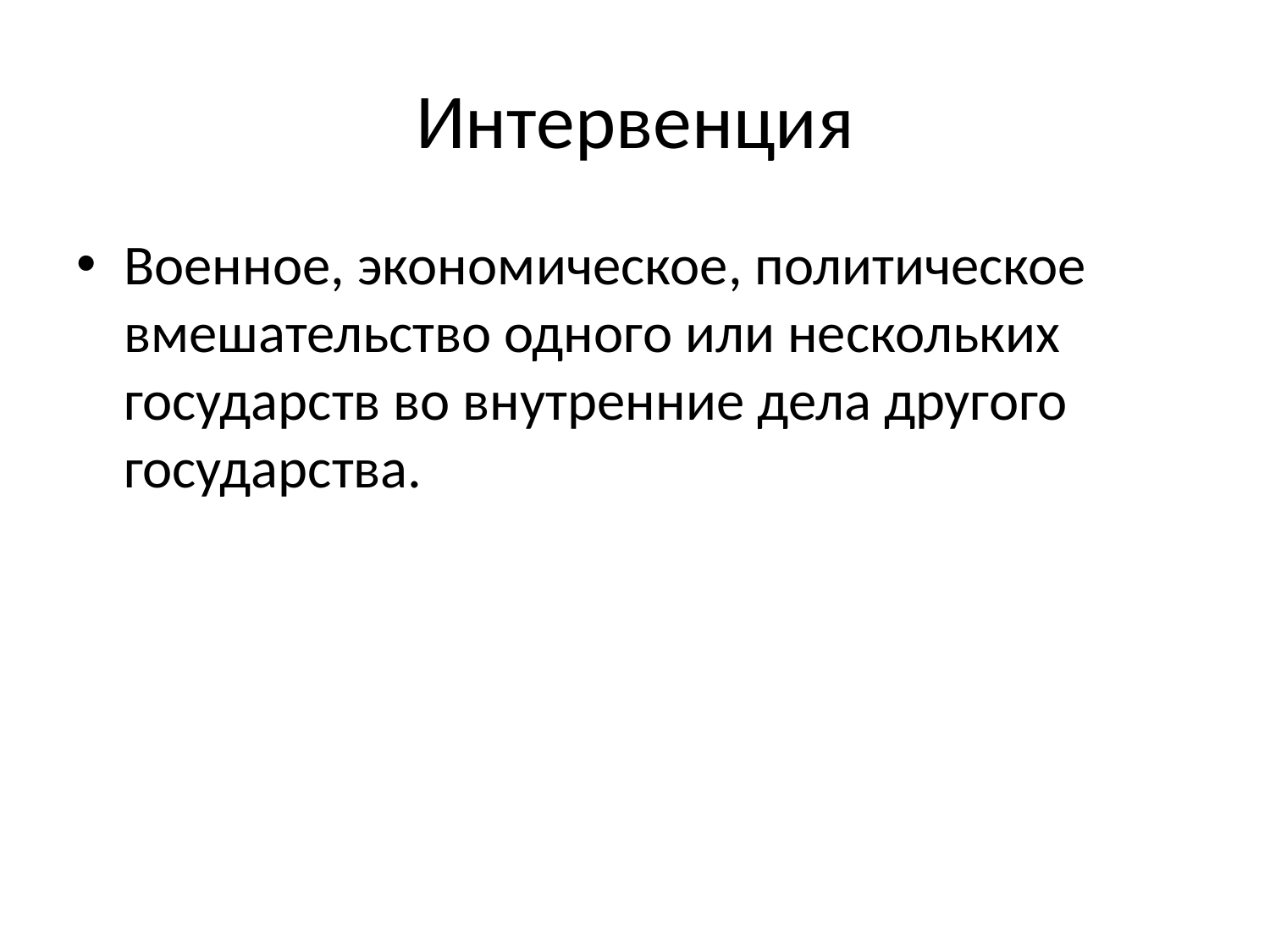

# Интервенция
Военное, экономическое, политическое вмешательство одного или нескольких государств во внутренние дела другого государства.